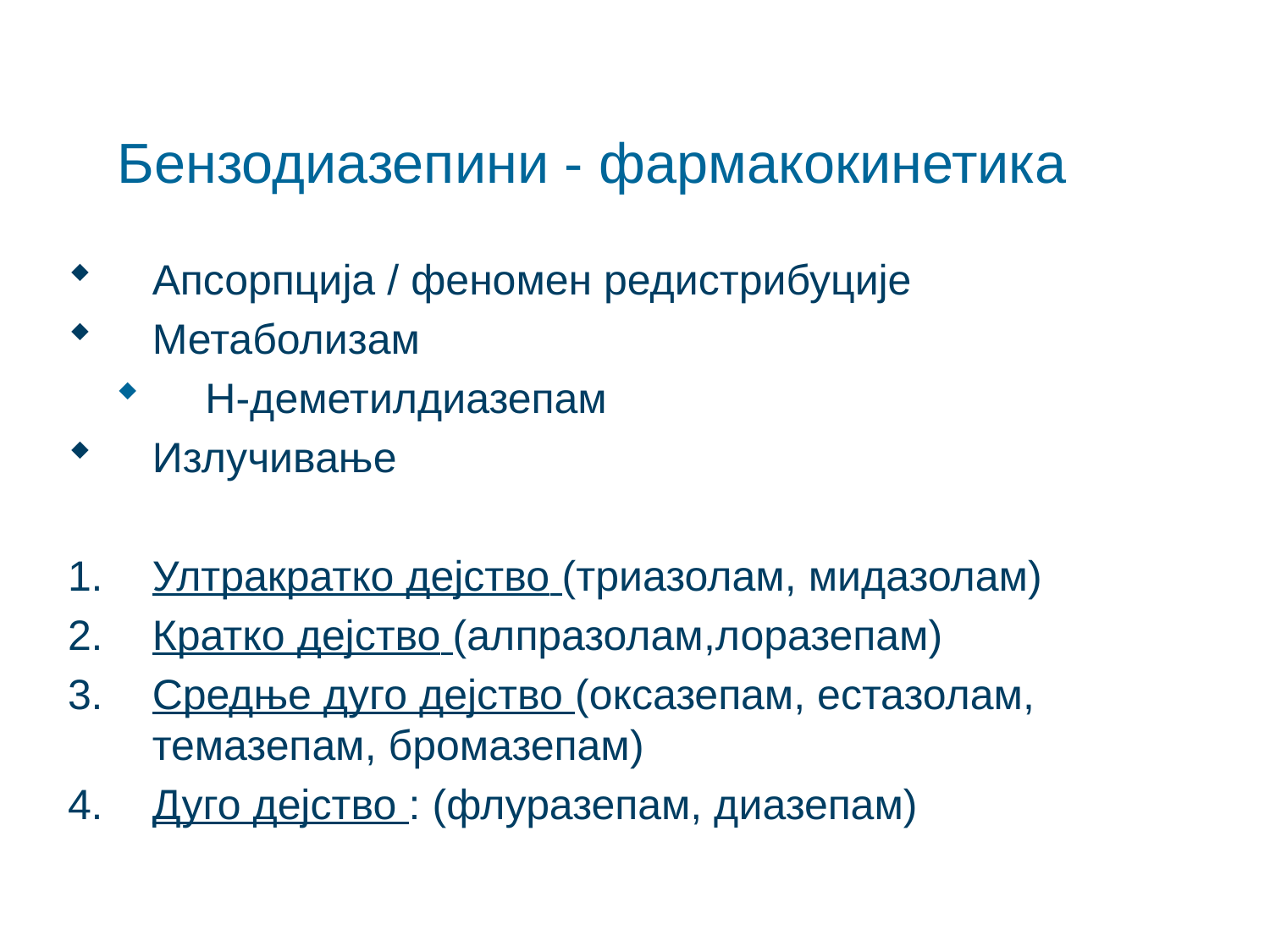

# Бензодиазепини - фармакокинетика
Апсорпција / феномен редистрибуције
Метаболизам
Н-деметилдиазепам
Излучивање

Ултракратко дејство (триазолам, мидазолам)
Кратко дејство (алпразолам,лоразепам)
Средње дуго дејство (оксазепам, естазолам, темазепам, бромазепам)
Дуго дејство : (флуразепам, диазепам)